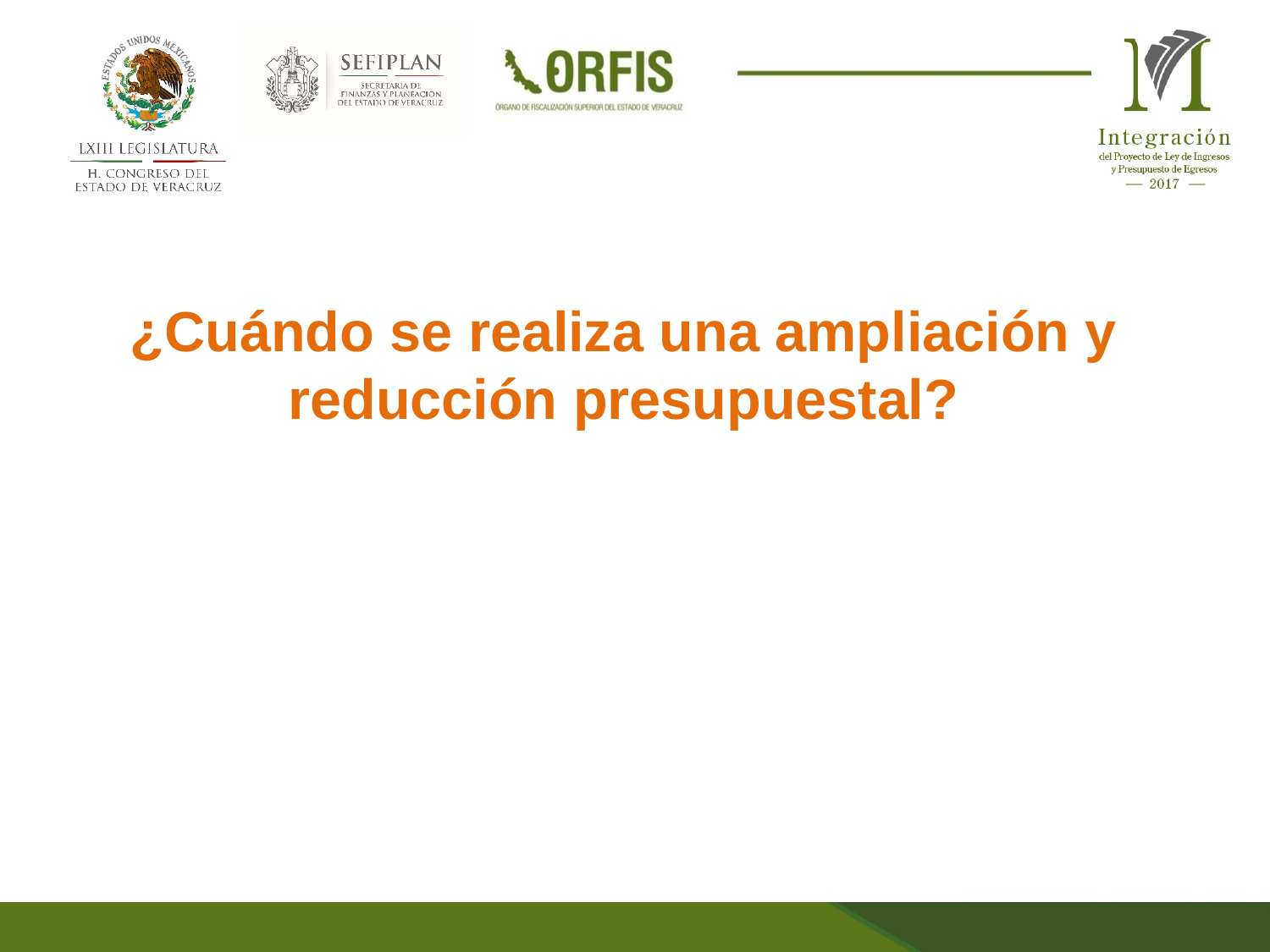

¿Cuándo se realiza una ampliación y reducción presupuestal?